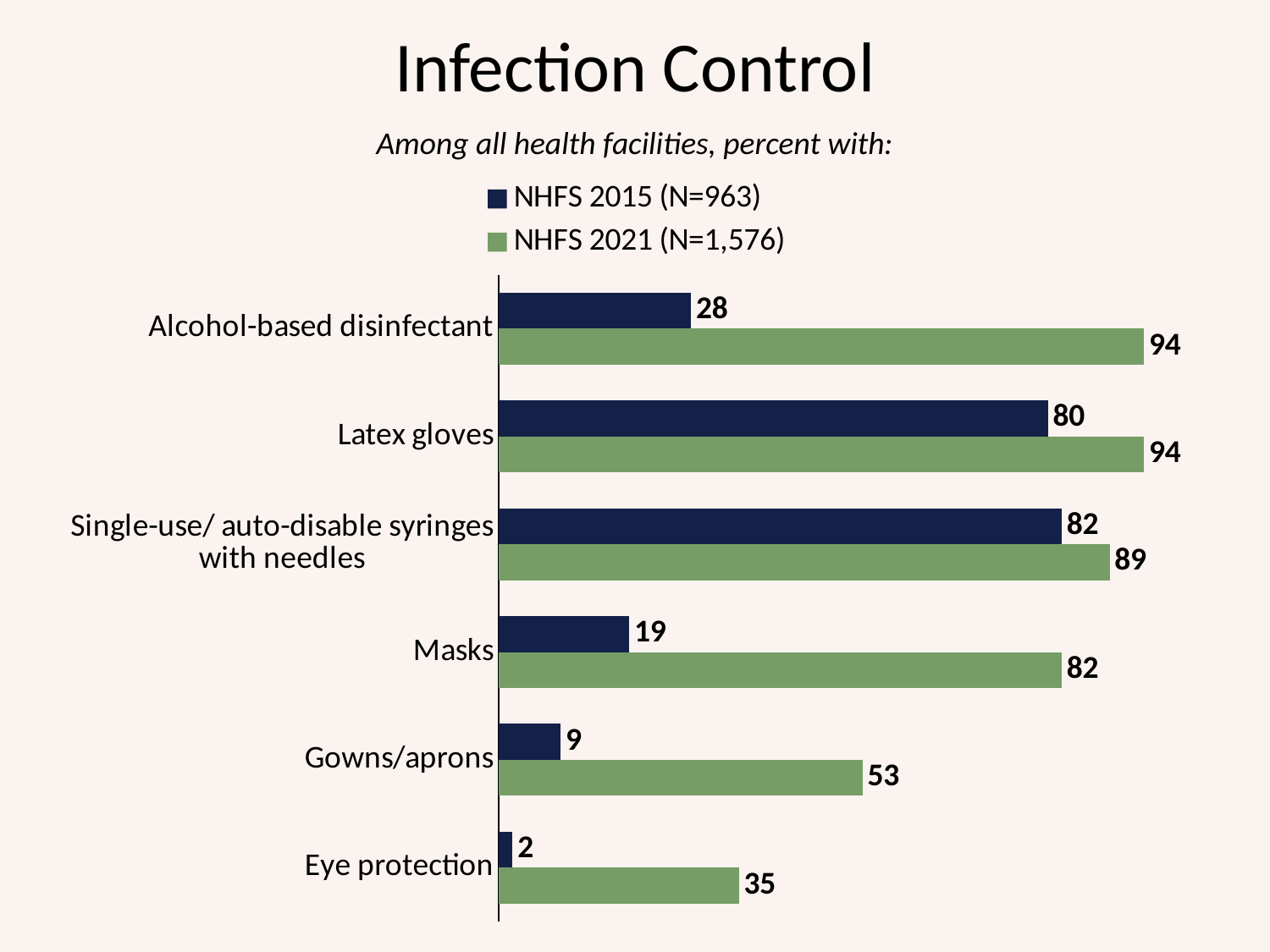

# Infection Control
Among all health facilities, percent with:

### Chart

| Category | NHFS 2021 (N=1,576) | NHFS 2015 (N=963) |
|---|---|---|
| Eye protection | 35.0 | 2.0 |
| Gowns/aprons | 53.0 | 9.0 |
| Masks | 82.0 | 19.0 |
| Single-use/ auto-disable syringes with needles | 89.0 | 82.0 |
| Latex gloves | 94.0 | 80.0 |
| Alcohol-based disinfectant | 94.0 | 28.0 |